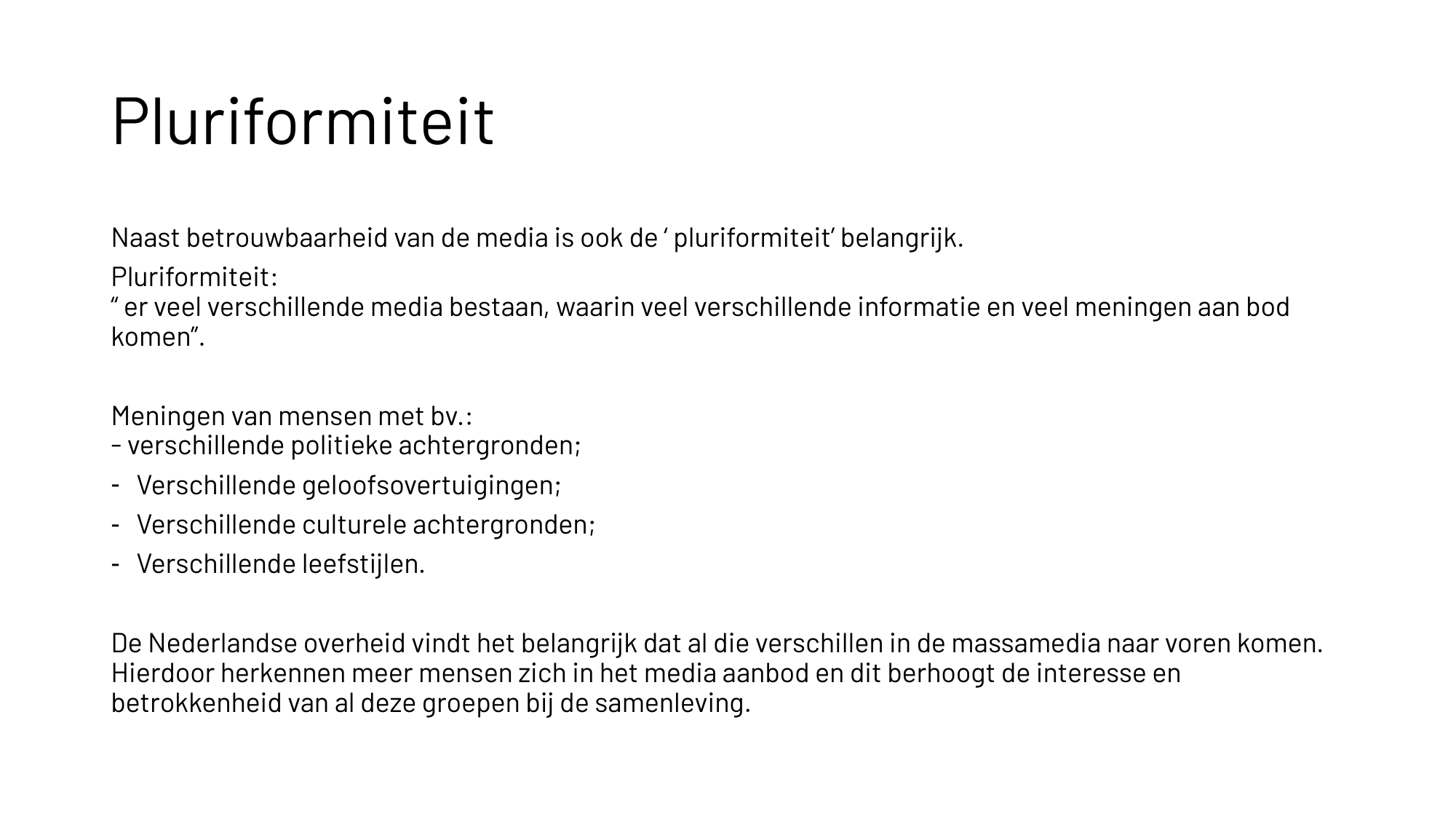

# Pluriformiteit
Naast betrouwbaarheid van de media is ook de ‘ pluriformiteit’ belangrijk.
Pluriformiteit:
“ er veel verschillende media bestaan, waarin veel verschillende informatie en veel meningen aan bod komen”.

Meningen van mensen met bv.:
- verschillende politieke achtergronden;
Verschillende geloofsovertuigingen;
Verschillende culturele achtergronden;
Verschillende leefstijlen.

De Nederlandse overheid vindt het belangrijk dat al die verschillen in de massamedia naar voren komen.
Hierdoor herkennen meer mensen zich in het media aanbod en dit berhoogt de interesse en betrokkenheid van al deze groepen bij de samenleving.